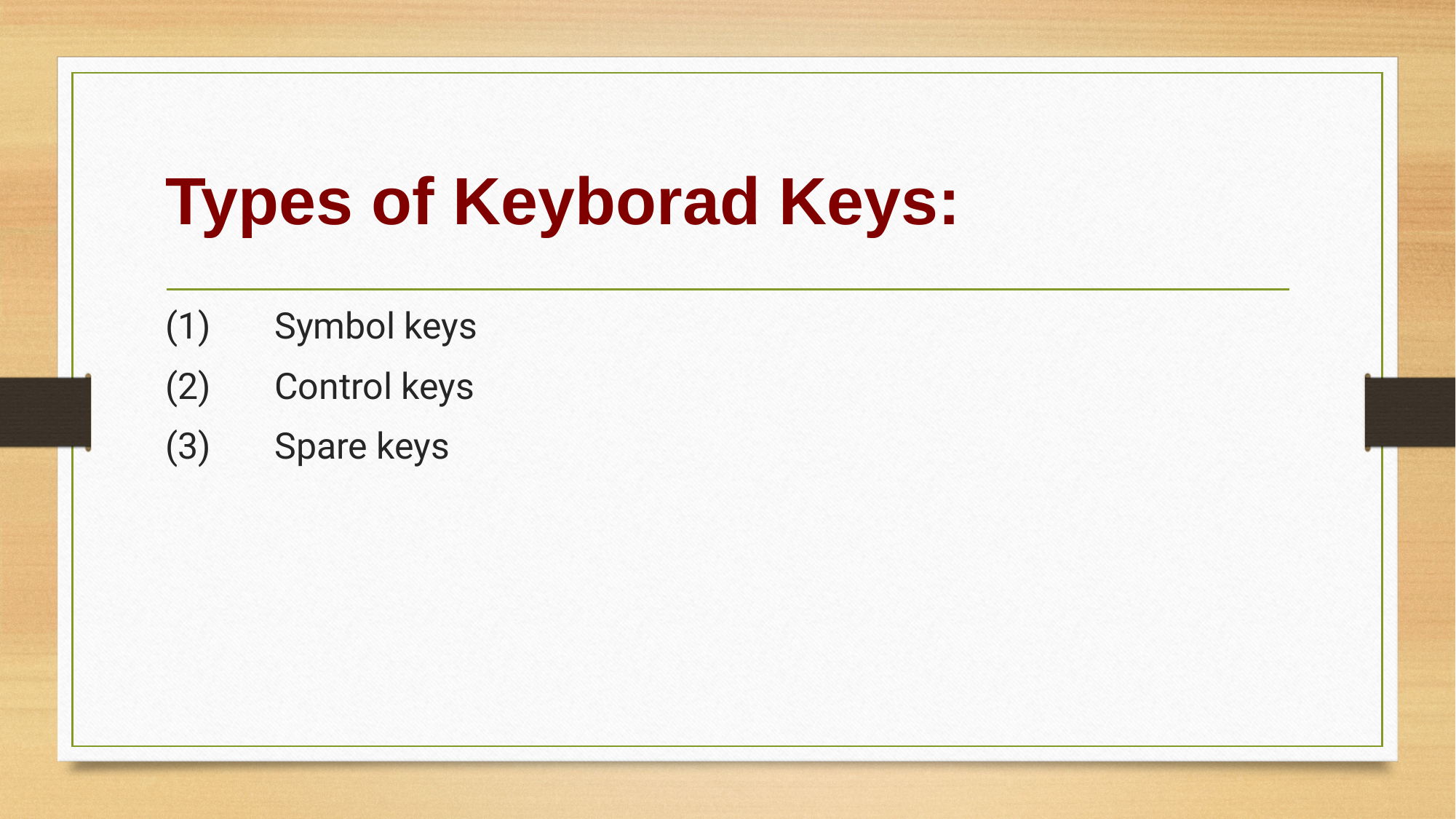

# Types of Keyborad Keys:
(1)	Symbol keys
(2)	Control keys
(3)	Spare keys